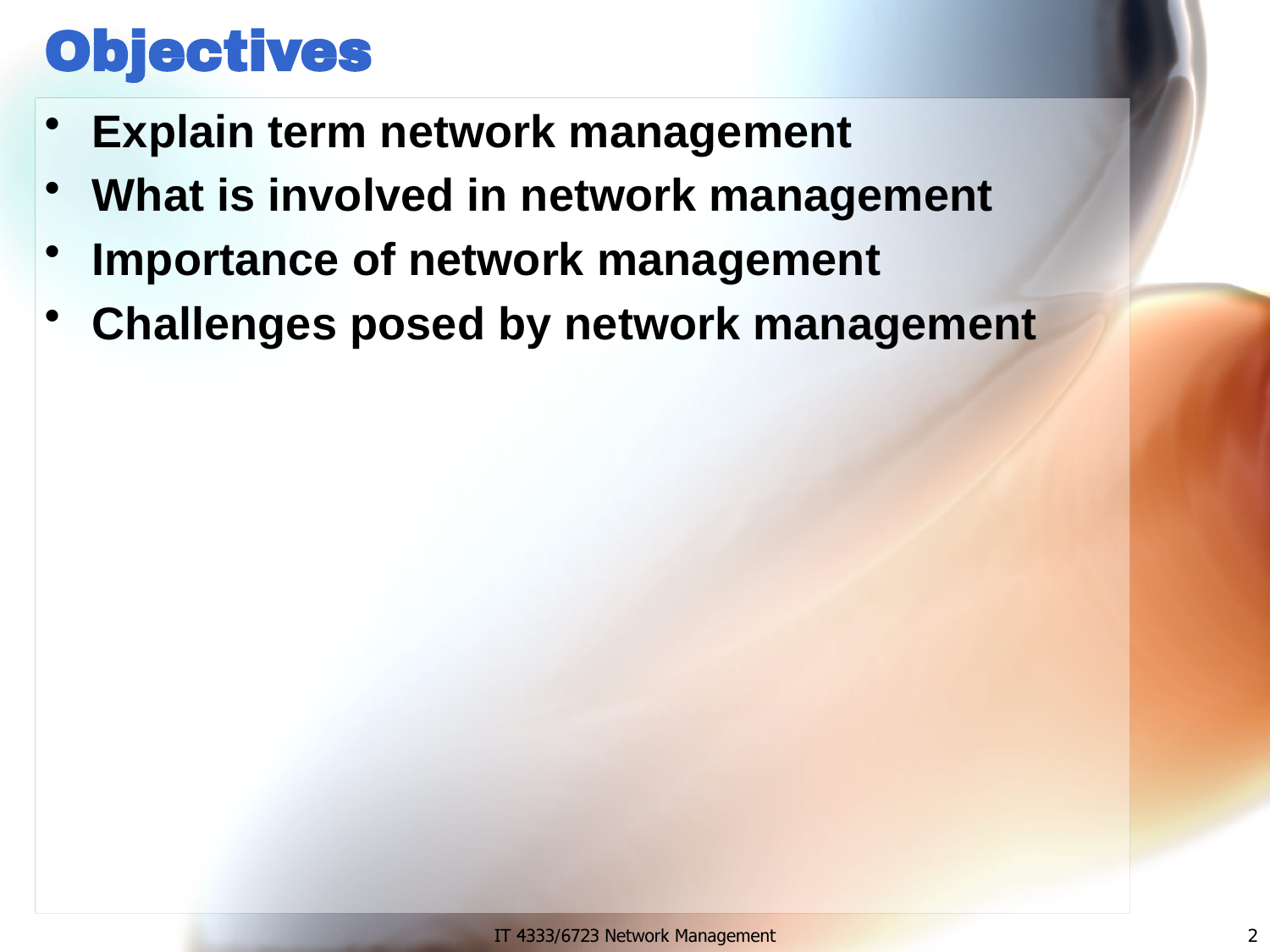

# Objectives
Explain term network management
What is involved in network management
Importance of network management
Challenges posed by network management
IT 4333/6723 Network Management
2